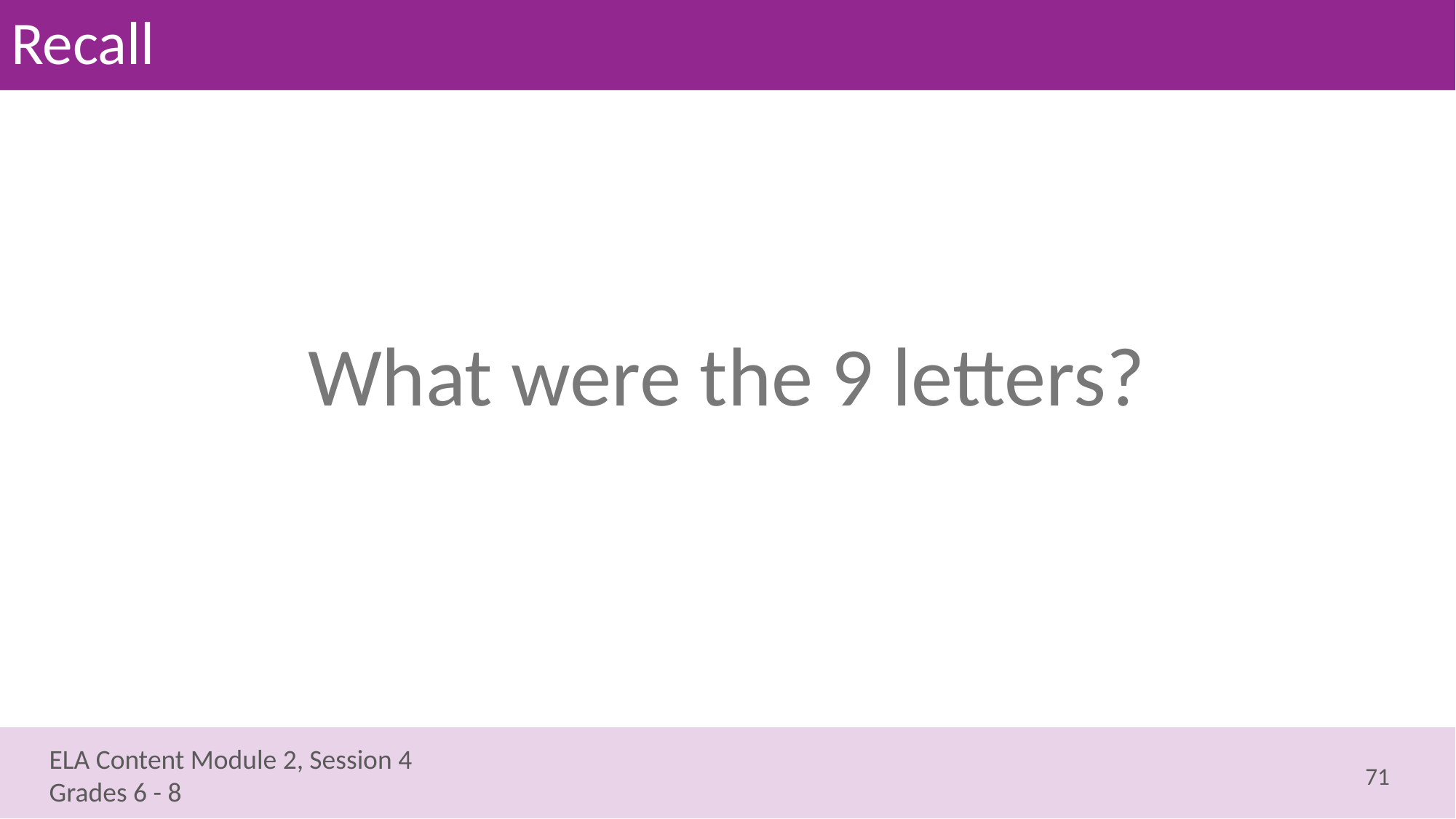

# Recall

What were the 9 letters?

71